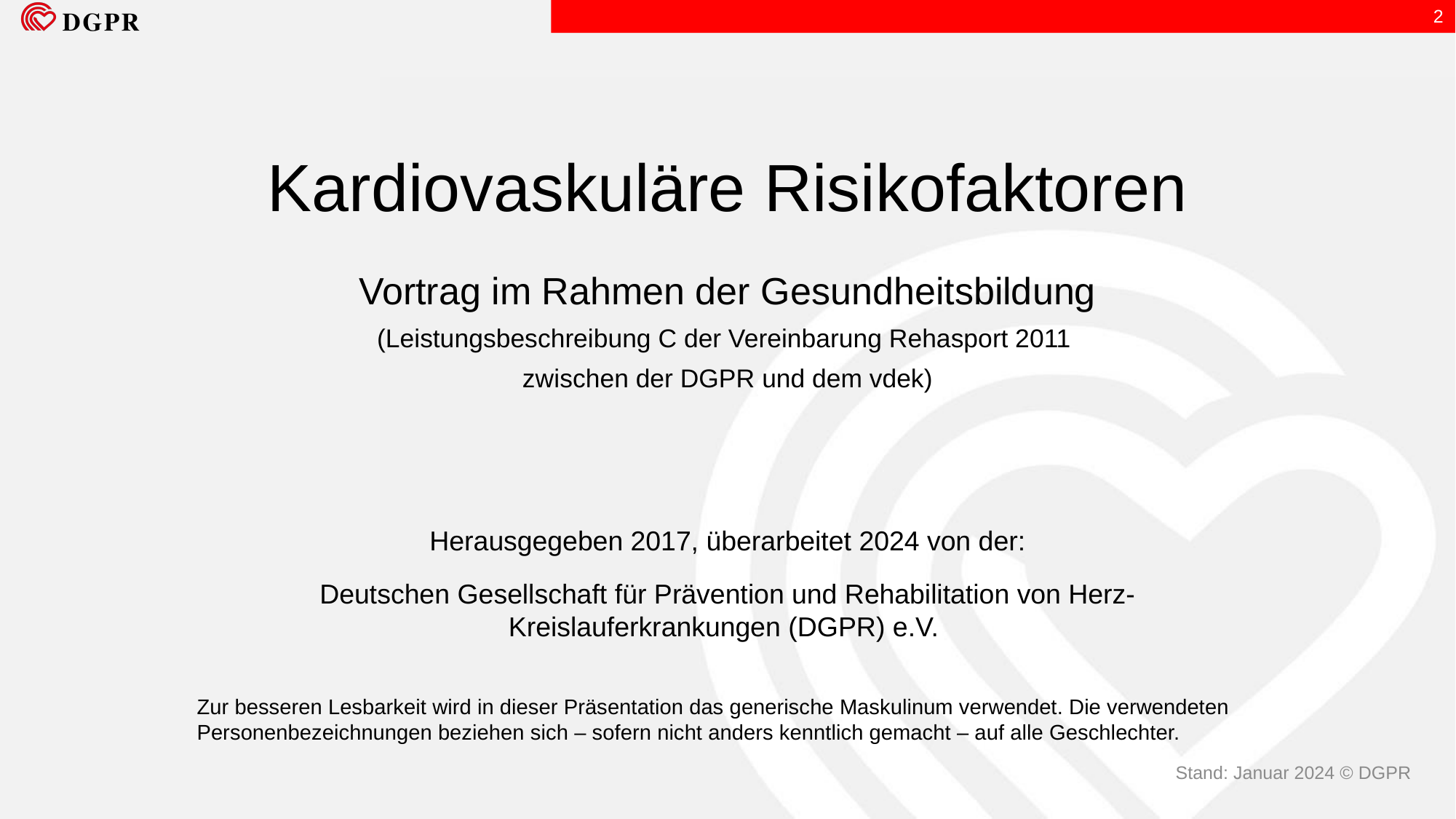

2
Kardiovaskuläre Risikofaktoren
Vortrag im Rahmen der Gesundheitsbildung
(Leistungsbeschreibung C der Vereinbarung Rehasport 2011
zwischen der DGPR und dem vdek)

Herausgegeben 2017, überarbeitet 2024 von der:
Deutschen Gesellschaft für Prävention und Rehabilitation von Herz-Kreislauferkrankungen (DGPR) e.V.

Zur besseren Lesbarkeit wird in dieser Präsentation das generische Maskulinum verwendet. Die verwendeten Personenbezeichnungen beziehen sich – sofern nicht anders kenntlich gemacht – auf alle Geschlechter.
Stand: Januar 2024 © DGPR